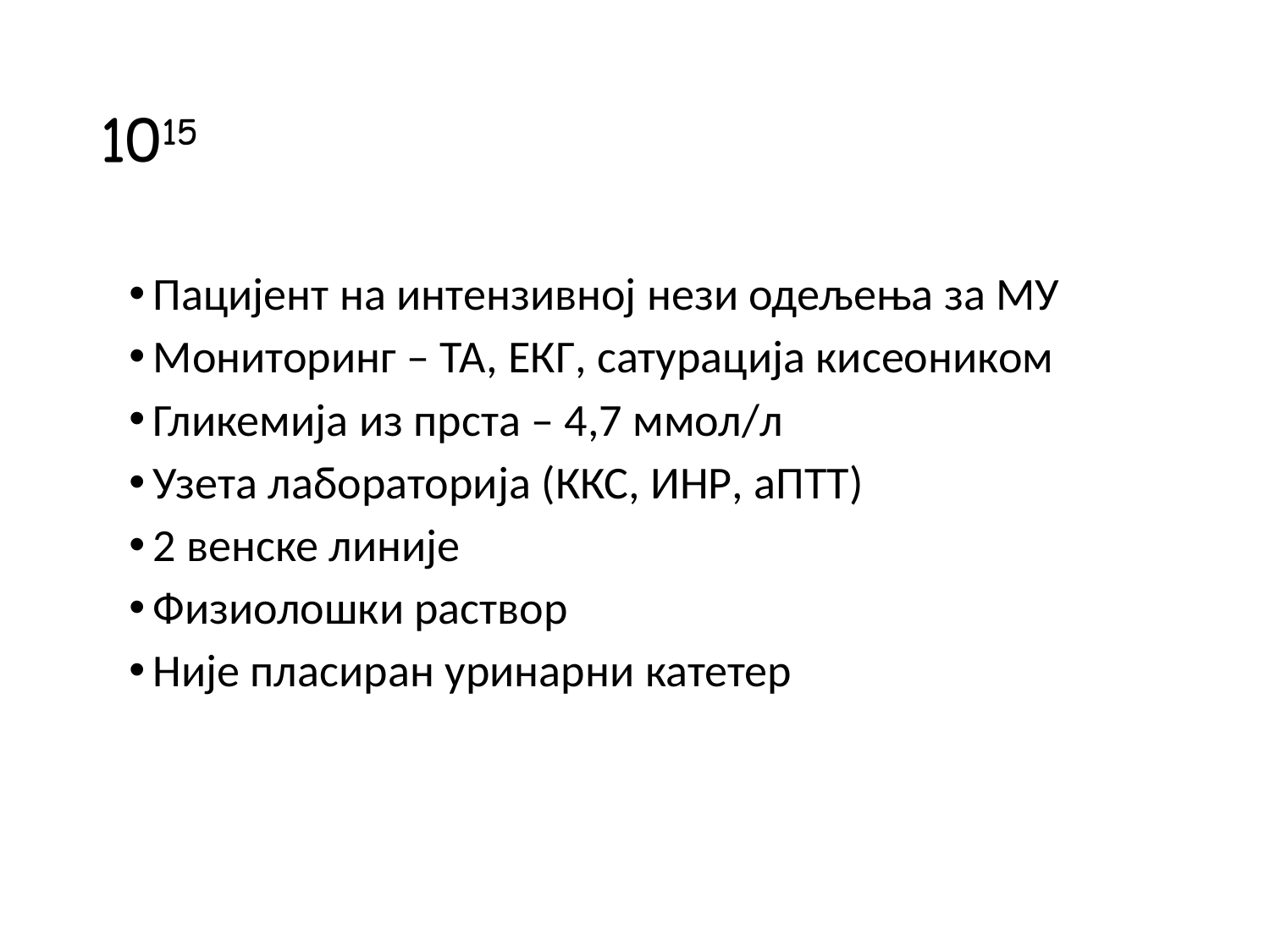

# 1015
Пацијент на интензивној нези одељења за МУ
Мониторинг – ТА, ЕКГ, сатурација кисеоником
Гликемија из прста – 4,7 ммол/л
Узета лабораторија (ККС, ИНР, аПТТ)
2 венске линије
Физиолошки раствор
Није пласиран уринарни катетер